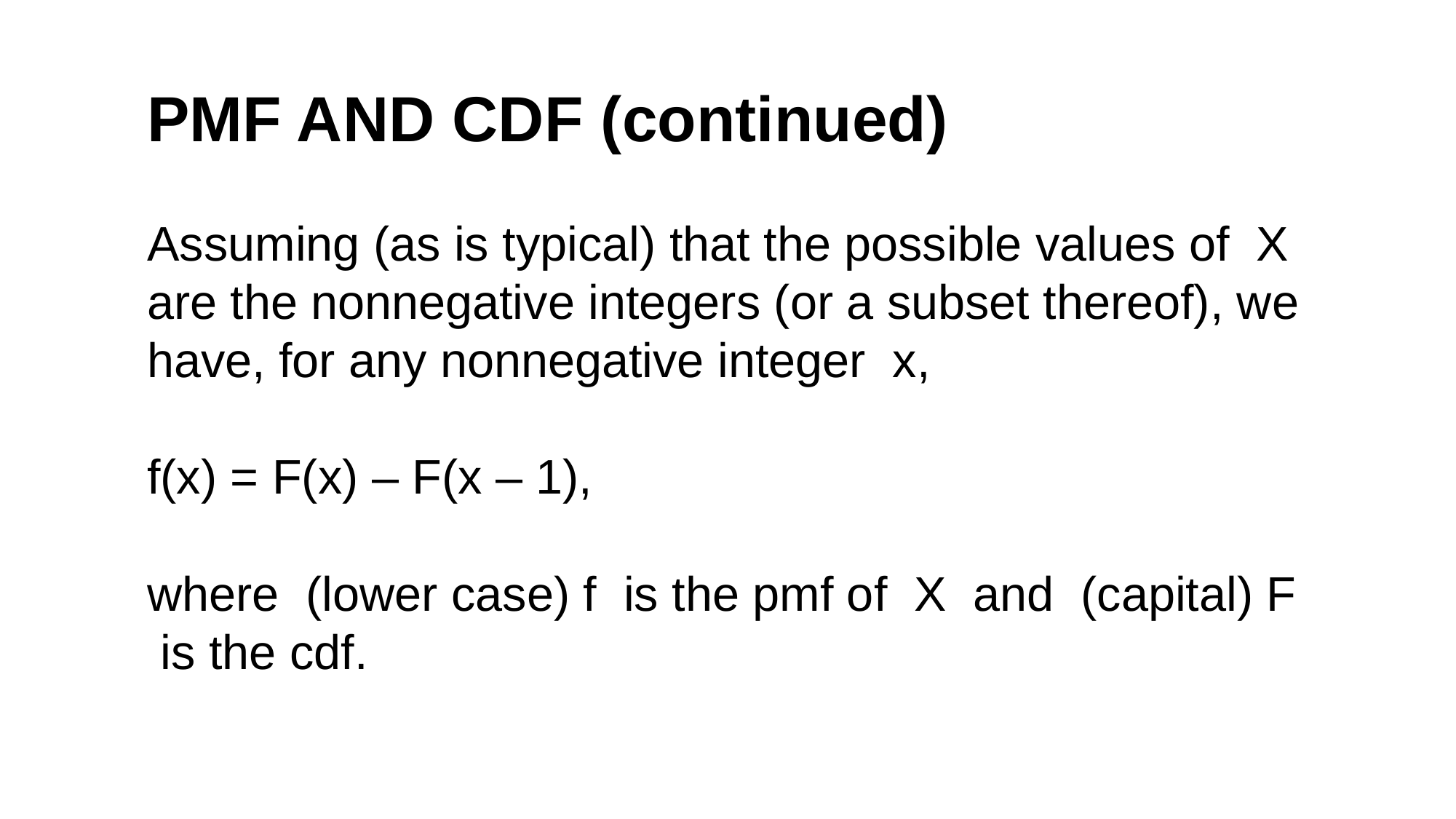

#
PMF AND CDF (continued)

Assuming (as is typical) that the possible values of  X  are the nonnegative integers (or a subset thereof), we have, for any nonnegative integer  x,

f(x) = F(x) – F(x – 1),

where  (lower case) f  is the pmf of  X  and  (capital) F  is the cdf.